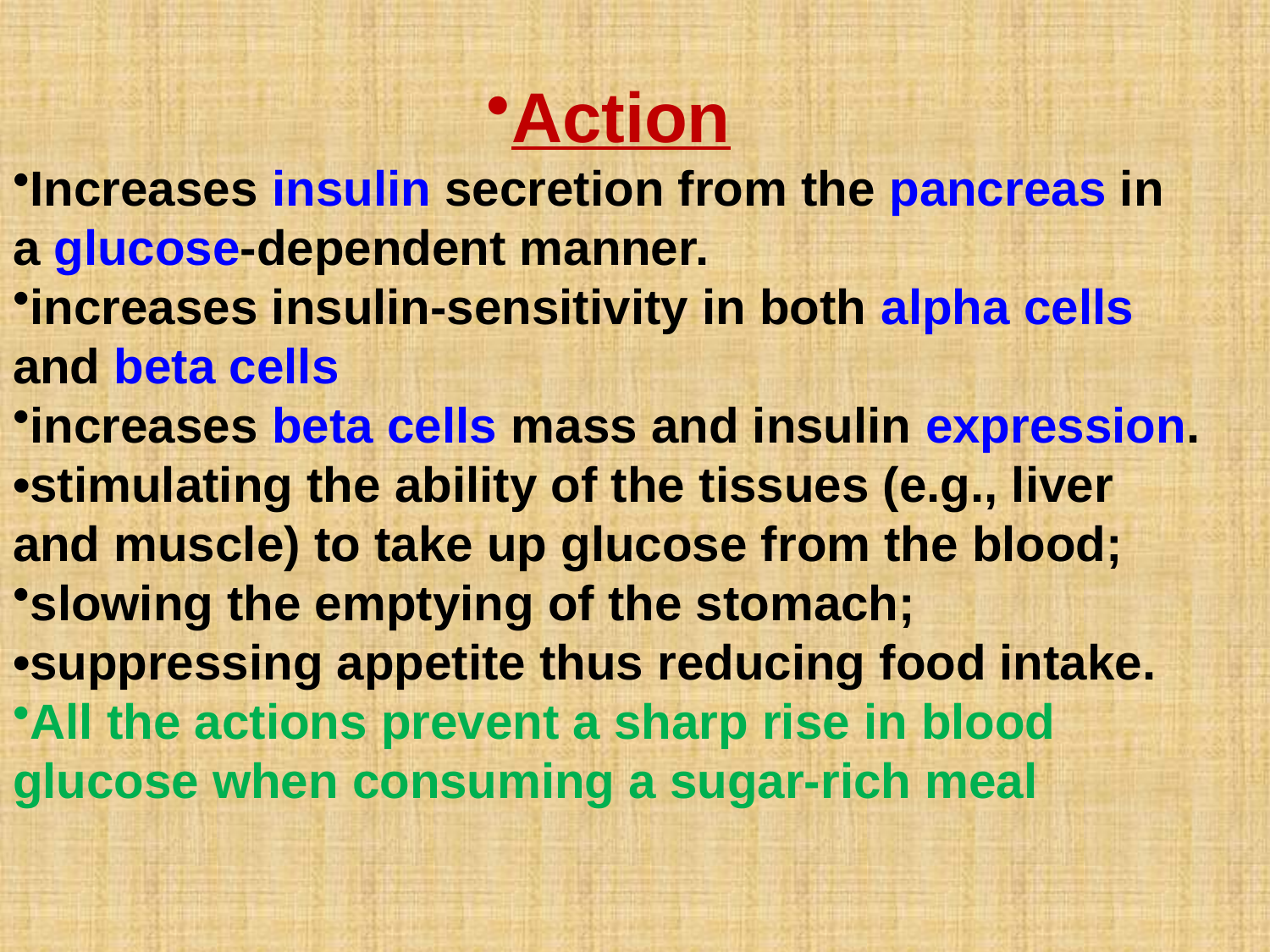

Action
Increases insulin secretion from the pancreas in a glucose-dependent manner.
increases insulin-sensitivity in both alpha cells and beta cells
increases beta cells mass and insulin expression. •stimulating the ability of the tissues (e.g., liver and muscle) to take up glucose from the blood;
slowing the emptying of the stomach;
•suppressing appetite thus reducing food intake.
All the actions prevent a sharp rise in blood glucose when consuming a sugar-rich meal